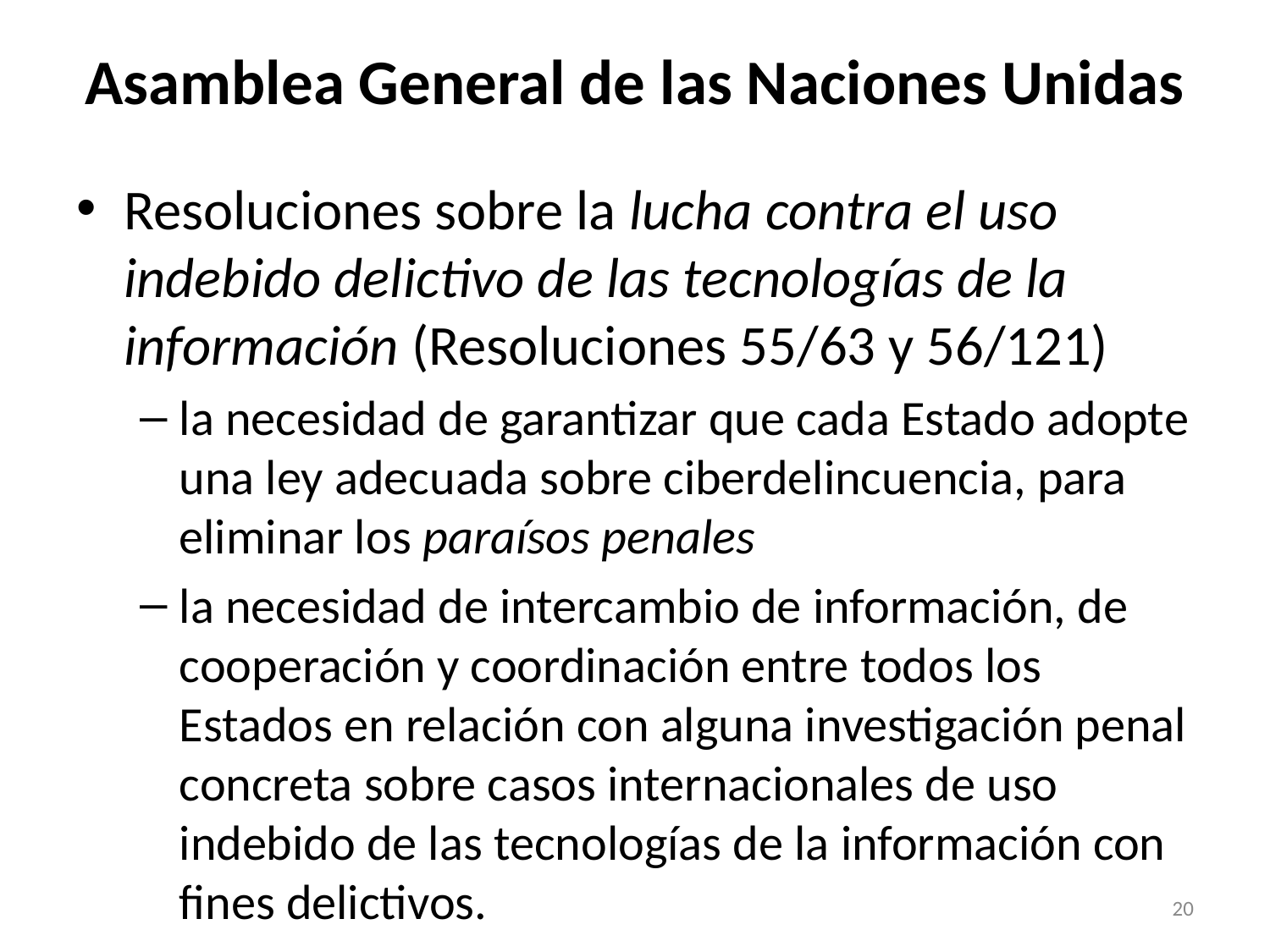

# Asamblea General de las Naciones Unidas
Resoluciones sobre la lucha contra el uso indebido delictivo de las tecnologías de la información (Resoluciones 55/63 y 56/121)
la necesidad de garantizar que cada Estado adopte una ley adecuada sobre ciberdelincuencia, para eliminar los paraísos penales
la necesidad de intercambio de información, de cooperación y coordinación entre todos los Estados en relación con alguna investigación penal concreta sobre casos internacionales de uso indebido de las tecnologías de la información con fines delictivos.

20